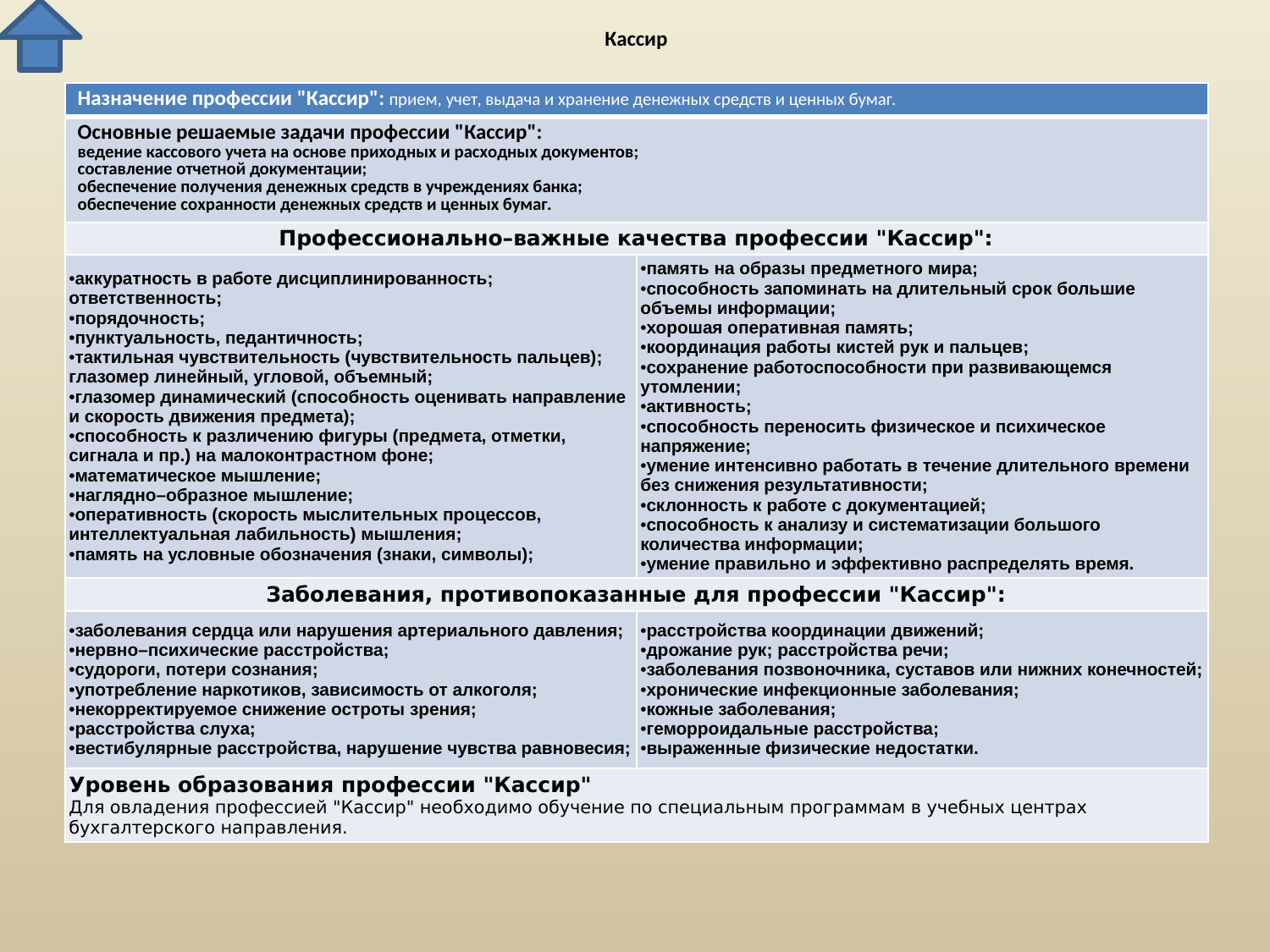

# Кассир
| Назначение профессии "Кассир": прием, учет, выдача и хранение денежных средств и ценных бумаг. |  |
| --- | --- |
| Основные решаемые задачи профессии "Кассир": ведение кассового учета на основе приходных и расходных документов; составление отчетной документации; обеспечение получения денежных средств в учреждениях банка; обеспечение сохранности денежных средств и ценных бумаг. |  |
| Профессионально–важные качества профессии "Кассир": |  |
| аккуратность в работе дисциплинированность; ответственность; порядочность; пунктуальность, педантичность; тактильная чувствительность (чувствительность пальцев); глазомер линейный, угловой, объемный; глазомер динамический (способность оценивать направление и скорость движения предмета); способность к различению фигуры (предмета, отметки, сигнала и пр.) на малоконтрастном фоне; математическое мышление; наглядно–образное мышление; оперативность (скорость мыслительных процессов, интеллектуальная лабильность) мышления; память на условные обозначения (знаки, символы); | память на образы предметного мира; способность запоминать на длительный срок большие объемы информации; хорошая оперативная память; координация работы кистей рук и пальцев; сохранение работоспособности при развивающемся утомлении; активность; способность переносить физическое и психическое напряжение; умение интенсивно работать в течение длительного времени без снижения результативности; склонность к работе с документацией; способность к анализу и систематизации большого количества информации; умение правильно и эффективно распределять время. |
| Заболевания, противопоказанные для профессии "Кассир": |  |
| заболевания сердца или нарушения артериального давления; нервно–психические расстройства; судороги, потери сознания; употребление наркотиков, зависимость от алкоголя; некорректируемое снижение остроты зрения; расстройства слуха; вестибулярные расстройства, нарушение чувства равновесия; | расстройства координации движений; дрожание рук; расстройства речи; заболевания позвоночника, суставов или нижних конечностей; хронические инфекционные заболевания; кожные заболевания; геморроидальные расстройства; выраженные физические недостатки. |
| Уровень образования профессии "Кассир" Для овладения профессией "Кассир" необходимо обучение по специальным программам в учебных центрах бухгалтерского направления. |  |